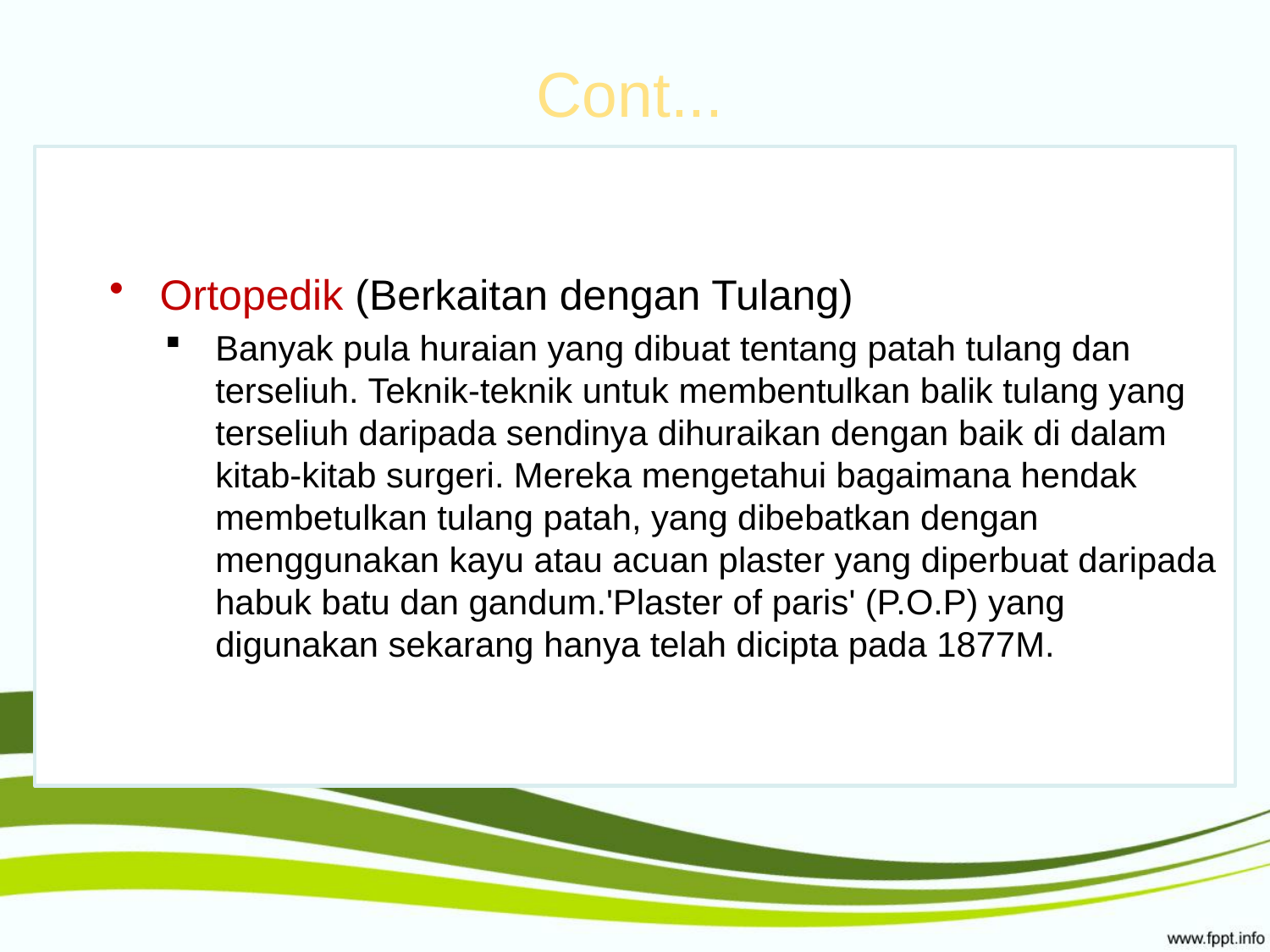

# Cont...
Ortopedik (Berkaitan dengan Tulang)
Banyak pula huraian yang dibuat tentang patah tulang dan terseliuh. Teknik-teknik untuk membentulkan balik tulang yang terseliuh daripada sendinya dihuraikan dengan baik di dalam kitab-kitab surgeri. Mereka mengetahui bagaimana hendak membetulkan tulang patah, yang dibebatkan dengan menggunakan kayu atau acuan plaster yang diperbuat daripada habuk batu dan gandum.'Plaster of paris' (P.O.P) yang digunakan sekarang hanya telah dicipta pada 1877M.